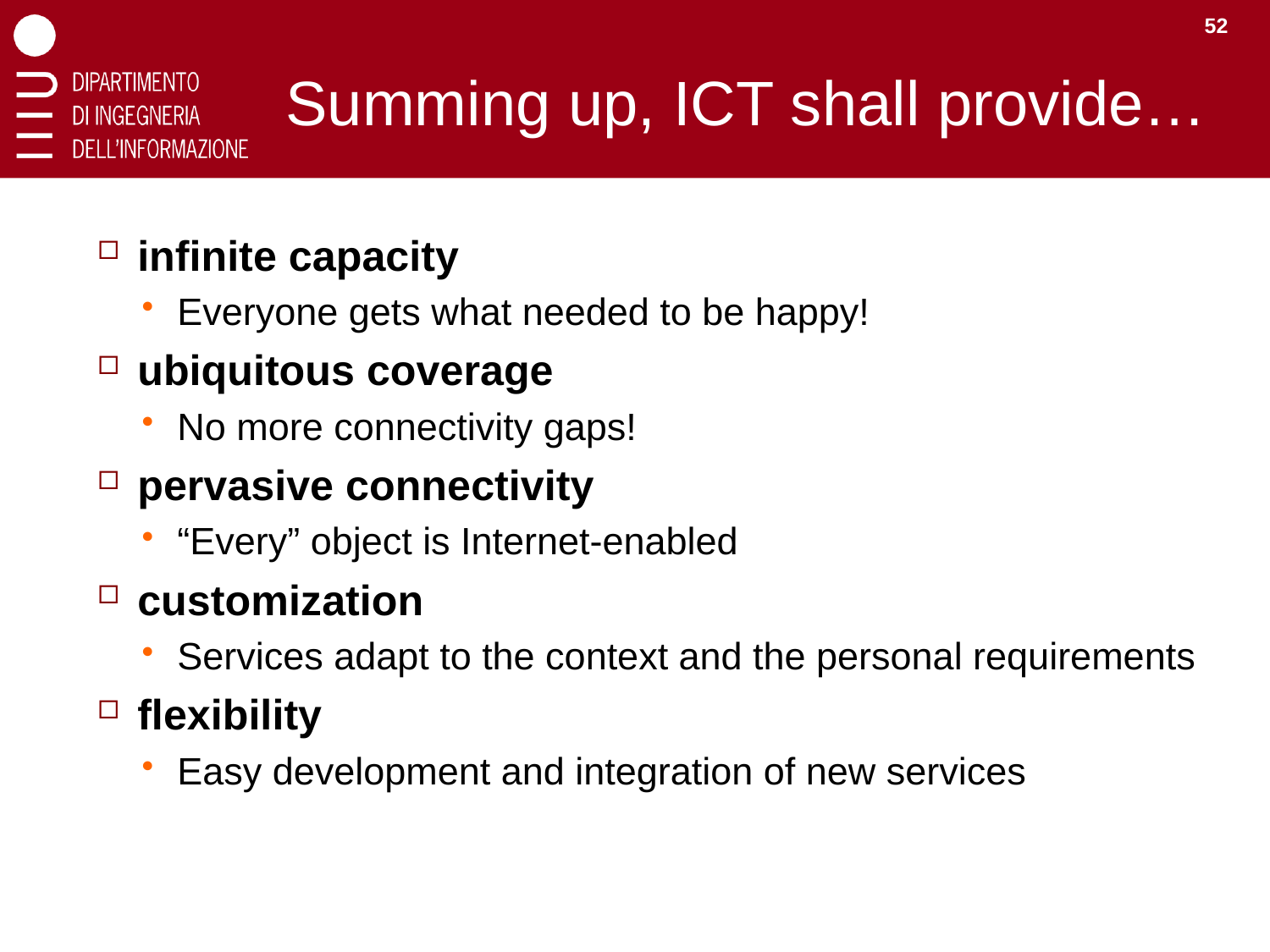

52
# Summing up, ICT shall provide…
infinite capacity
Everyone gets what needed to be happy!
ubiquitous coverage
No more connectivity gaps!
pervasive connectivity
“Every” object is Internet-enabled
customization
Services adapt to the context and the personal requirements
flexibility
Easy development and integration of new services